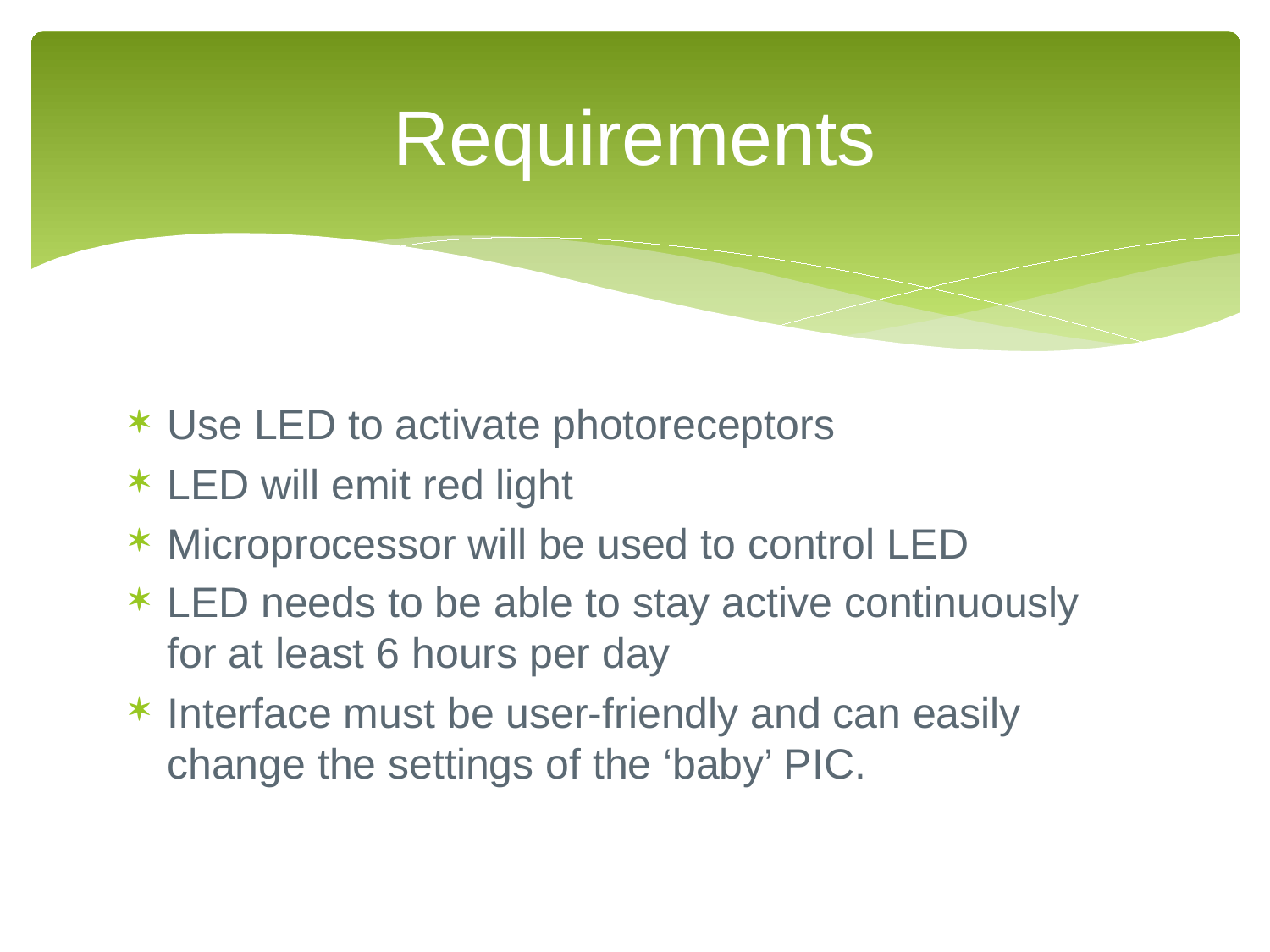

# Requirements
Use LED to activate photoreceptors
LED will emit red light
Microprocessor will be used to control LED
LED needs to be able to stay active continuously for at least 6 hours per day
Interface must be user-friendly and can easily change the settings of the ‘baby’ PIC.